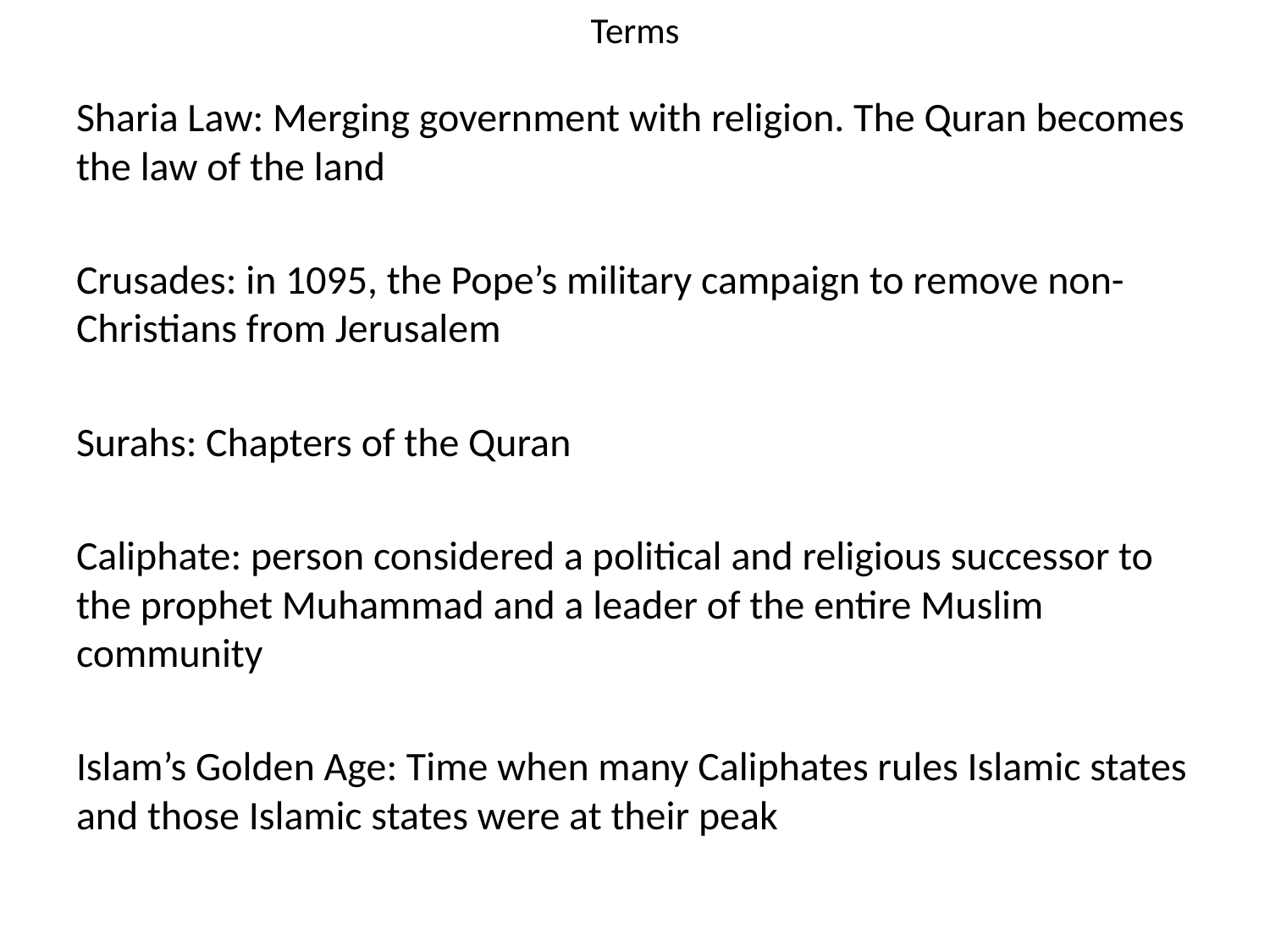

# Terms
Sharia Law: Merging government with religion. The Quran becomes the law of the land

Crusades: in 1095, the Pope’s military campaign to remove non-Christians from Jerusalem

Surahs: Chapters of the Quran

Caliphate: person considered a political and religious successor to the prophet Muhammad and a leader of the entire Muslim community

Islam’s Golden Age: Time when many Caliphates rules Islamic states and those Islamic states were at their peak